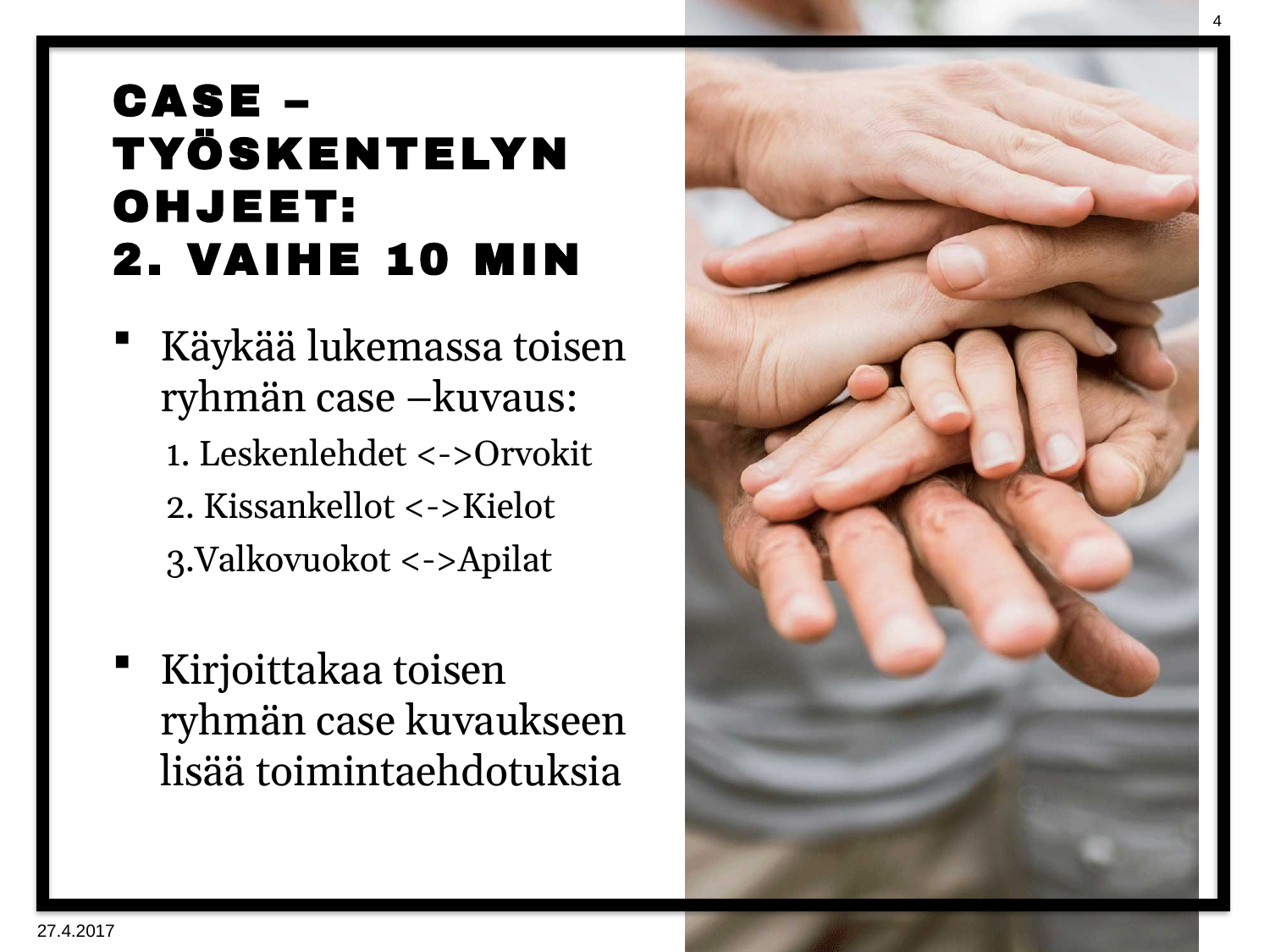

# CASE –työskentelyn ohjeet: 2. vaihe 10 min
Käykää lukemassa toisen ryhmän case –kuvaus:
1. Leskenlehdet <->Orvokit
2. Kissankellot <->Kielot
3.Valkovuokot <->Apilat

Kirjoittakaa toisen ryhmän case kuvaukseen lisää toimintaehdotuksia

27.4.2017